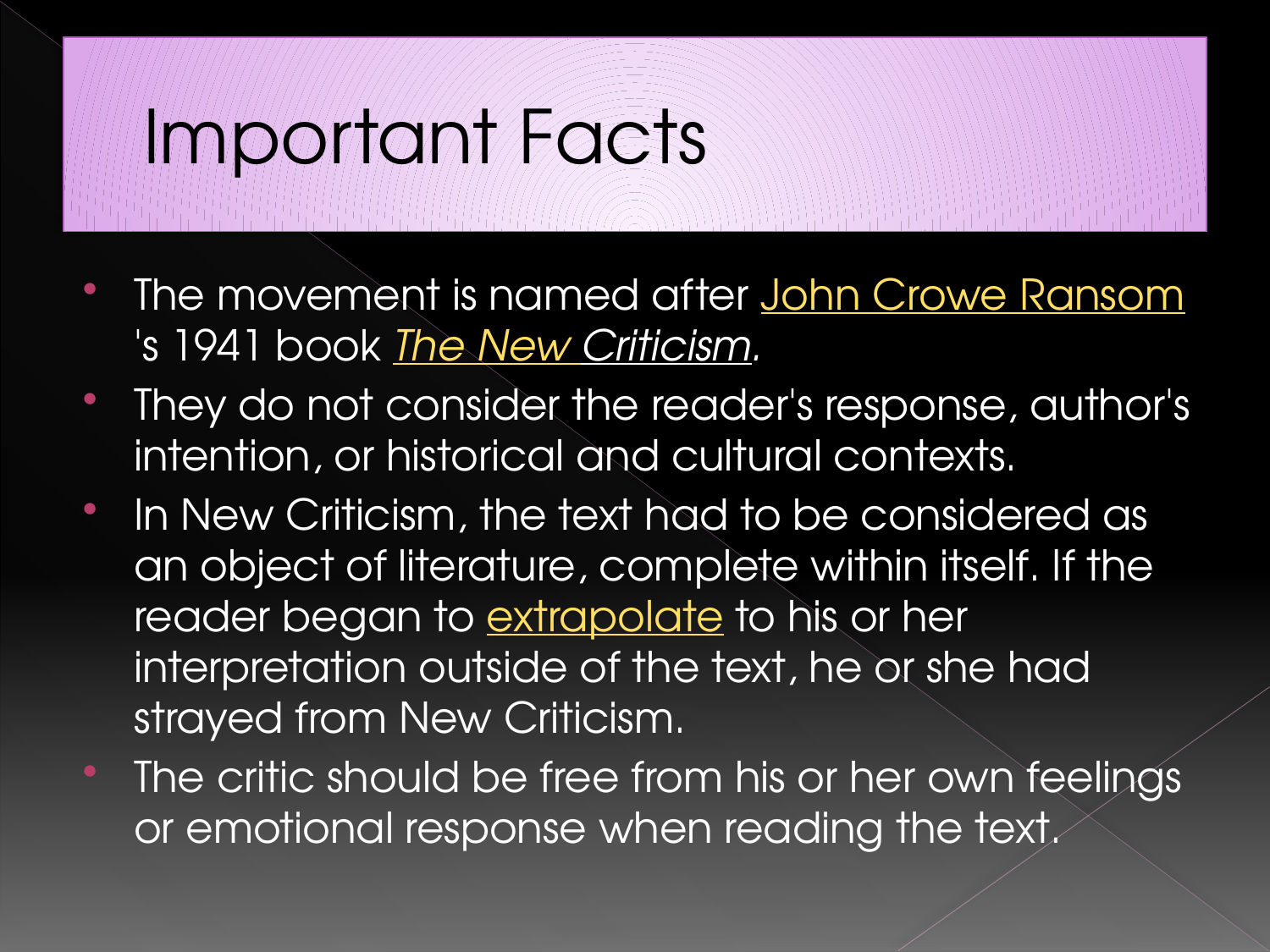

# Important Facts
The movement is named after John Crowe Ransom's 1941 book The New Criticism.
They do not consider the reader's response, author's intention, or historical and cultural contexts.
In New Criticism, the text had to be considered as an object of literature, complete within itself. If the reader began to extrapolate to his or her interpretation outside of the text, he or she had strayed from New Criticism.
The critic should be free from his or her own feelings or emotional response when reading the text.